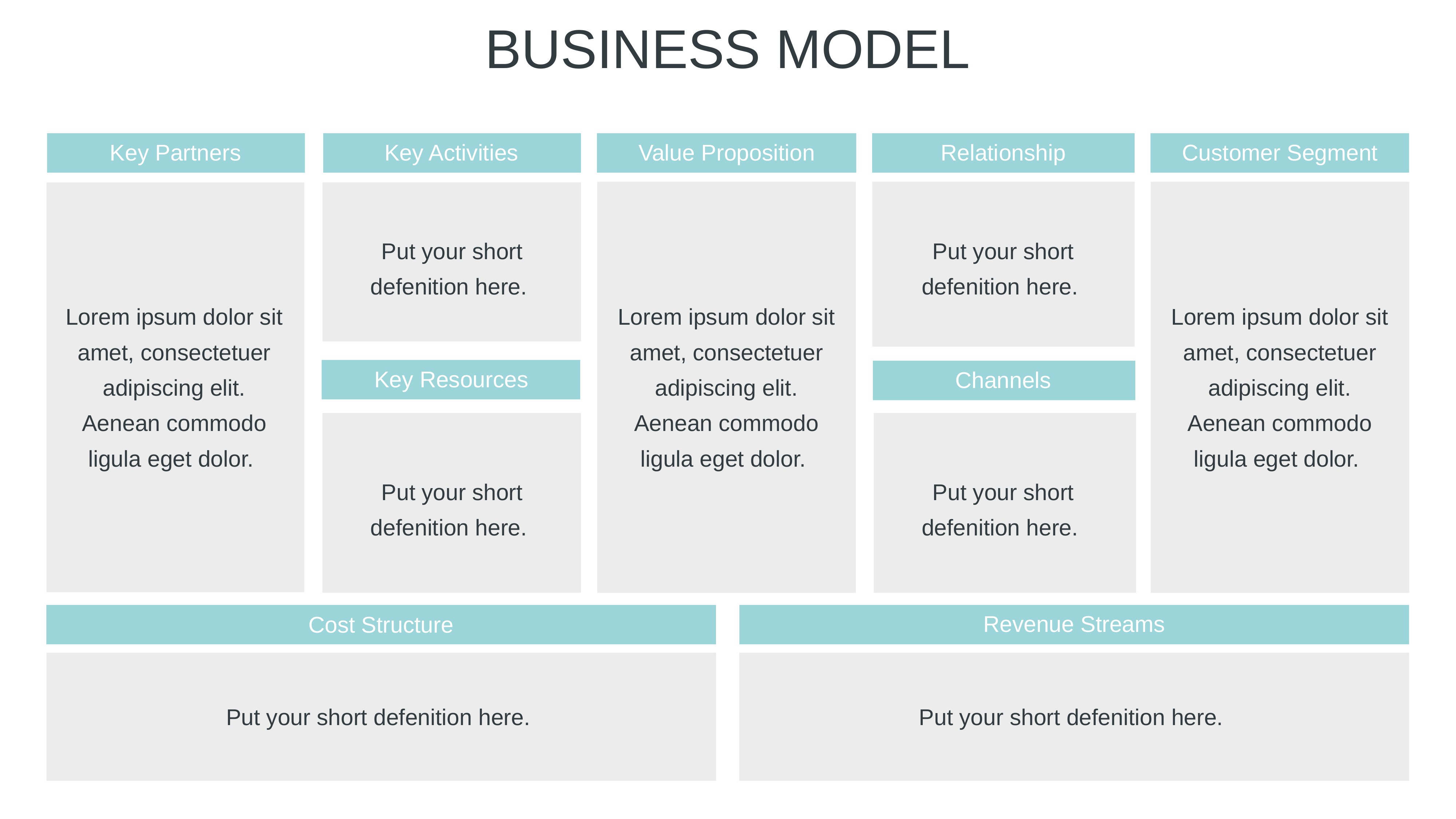

Business Model
Key Partners

Key Activities
Customer Segment
Value Proposition
Relationship

Put your short defenition here.
Put your short defenition here.
Lorem ipsum dolor sit amet, consectetuer adipiscing elit. Aenean commodo ligula eget dolor.
Lorem ipsum dolor sit amet, consectetuer adipiscing elit. Aenean commodo ligula eget dolor.
Lorem ipsum dolor sit amet, consectetuer adipiscing elit. Aenean commodo ligula eget dolor.

Key Resources
Channels

Put your short defenition here.
Put your short defenition here.

Cost Structure
Revenue Streams

Put your short defenition here.
Put your short defenition here.